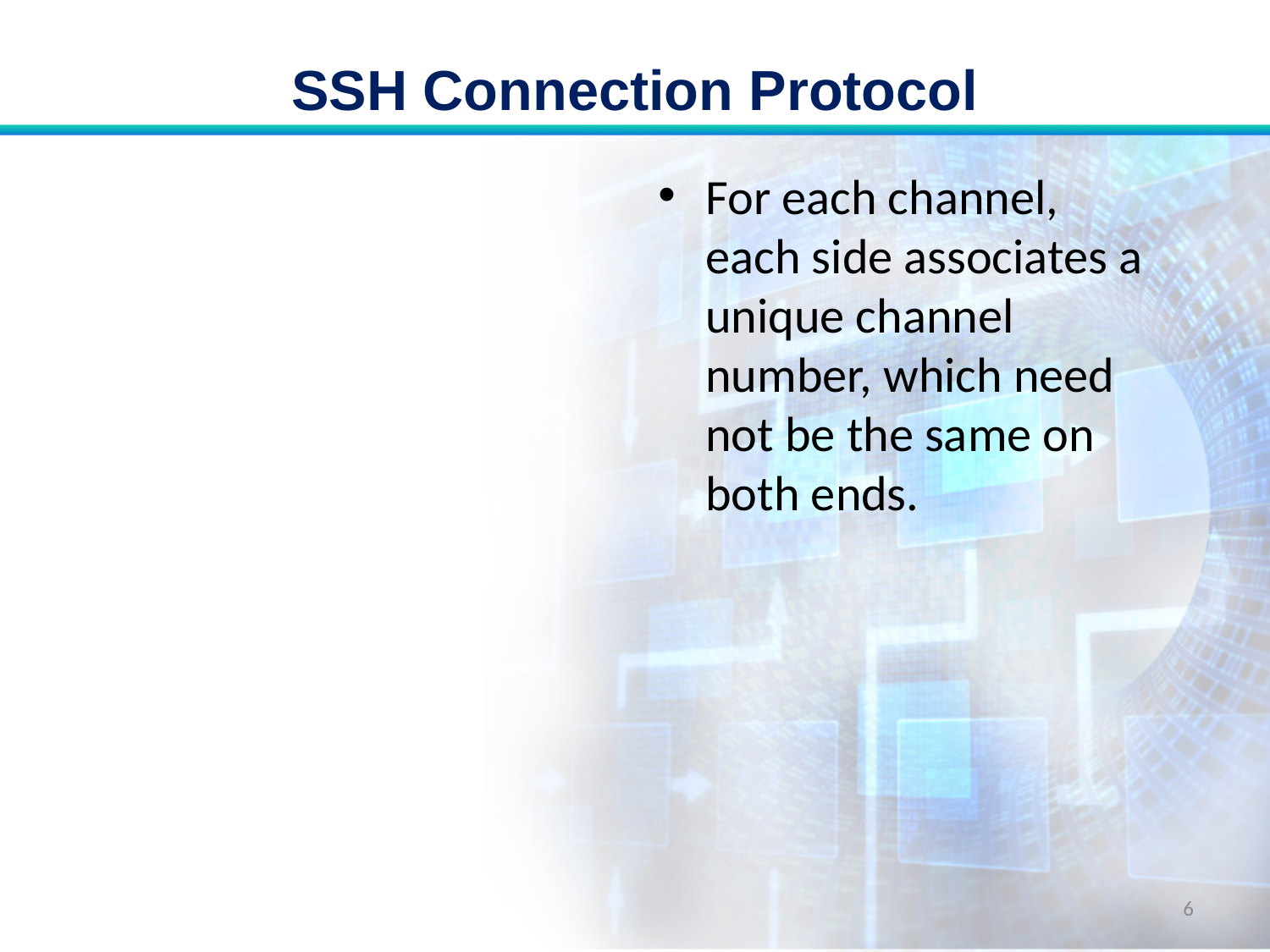

# SSH Connection Protocol
For each channel, each side associates a unique channel number, which need not be the same on both ends.
6